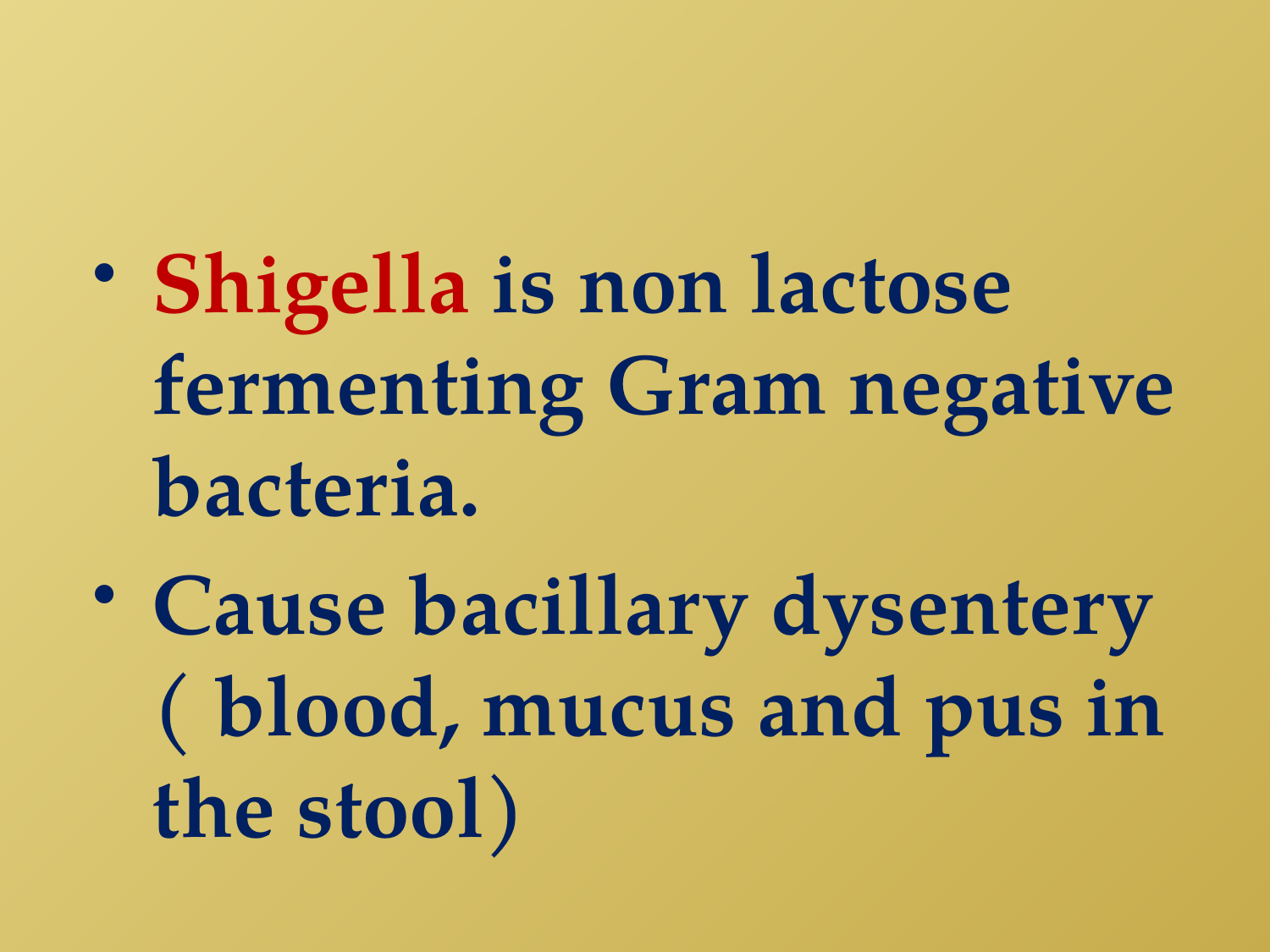

#
Shigella is non lactose fermenting Gram negative bacteria.
Cause bacillary dysentery ( blood, mucus and pus in the stool)